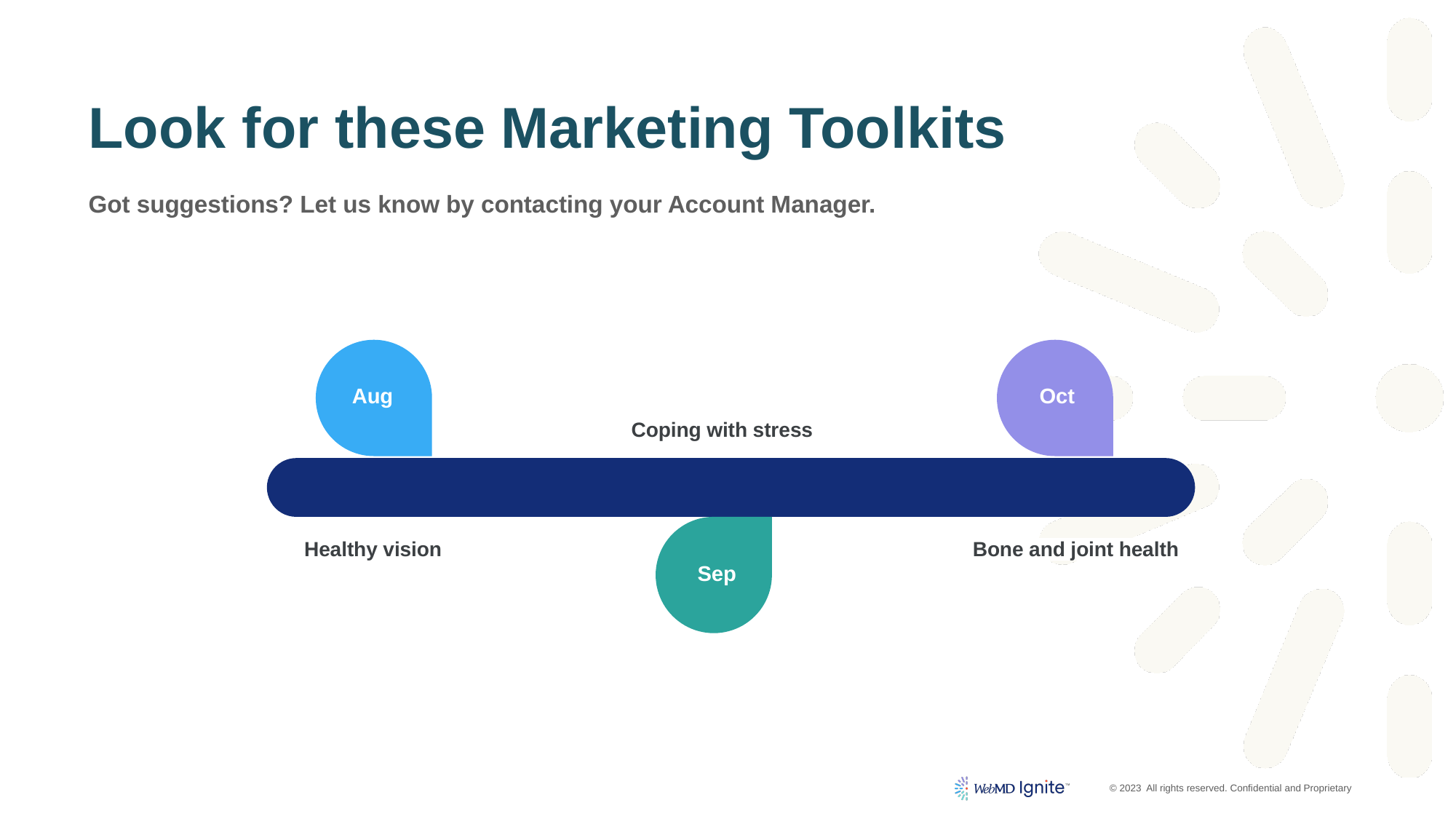

# Look for these Marketing Toolkits
Got suggestions? Let us know by contacting your Account Manager.
Coping with stress
Aug
Oct
Healthy vision
Bone and joint health
Sep